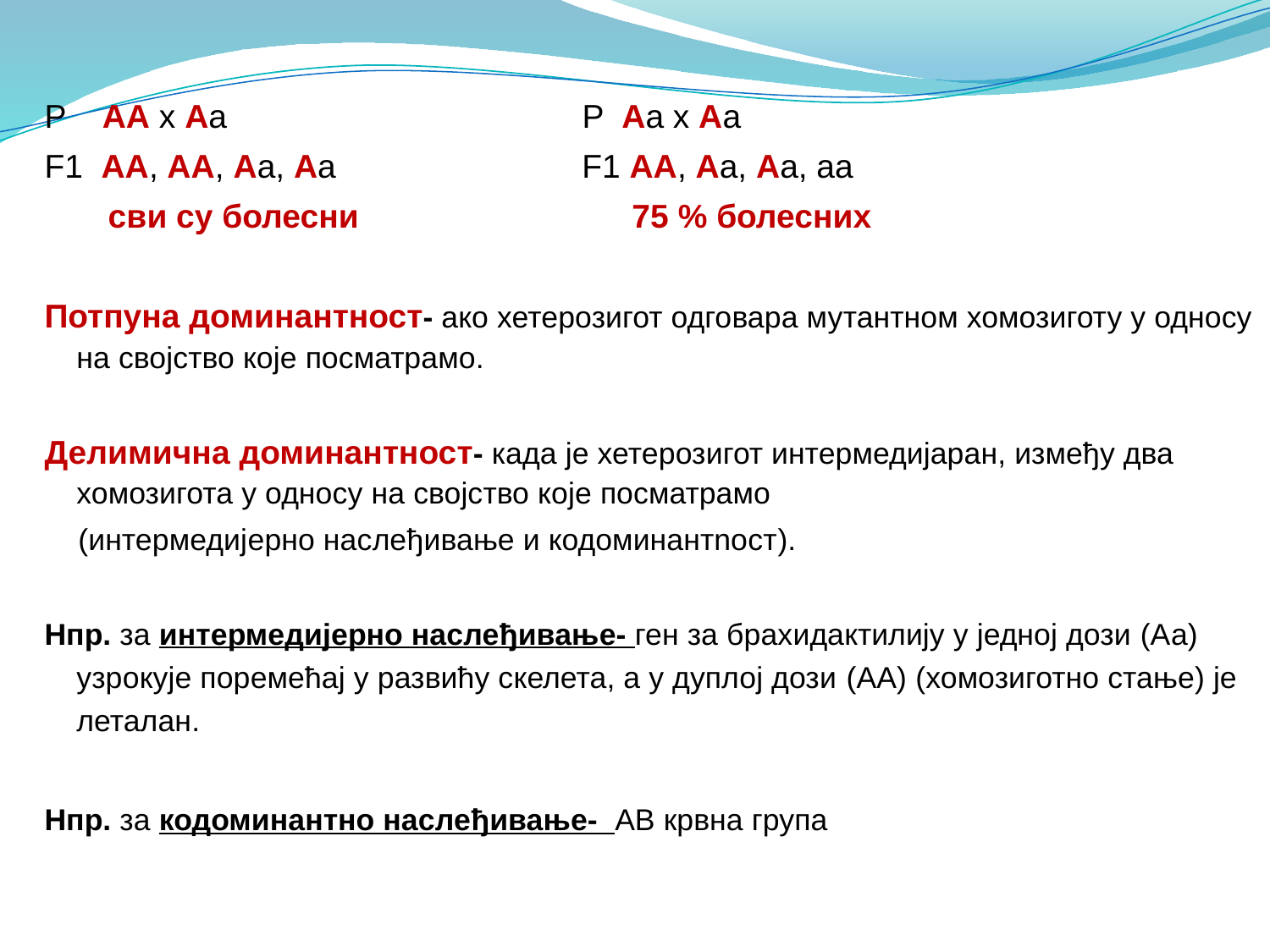

P    AA x Aa                                       P  Aa x Aa
F1  AA, AA, Aa, Aa                           F1 AA, Aa, Aa, aa
       сви су болесни                              75 % болесних

Потпуна доминантност- ако хетерозигот одговара мутантном хомозиготу у односу на својство које посматрамо.

Делимична доминантност- када је хетерозигот интермедијаран, између два хомозигота у односу на својство које посматрамо
    (интермедијерно наслеђивање и кодоминантnост).

Нпр. за интермедијерно наслеђивање- ген за брахидактилију у једној дози (Аа) узрокује поремећај у развићу скелета, а у дуплој дози (АА) (хомозиготно стање) је леталан.

Нпр. за кодоминантно наслеђивање-  AB крвна група